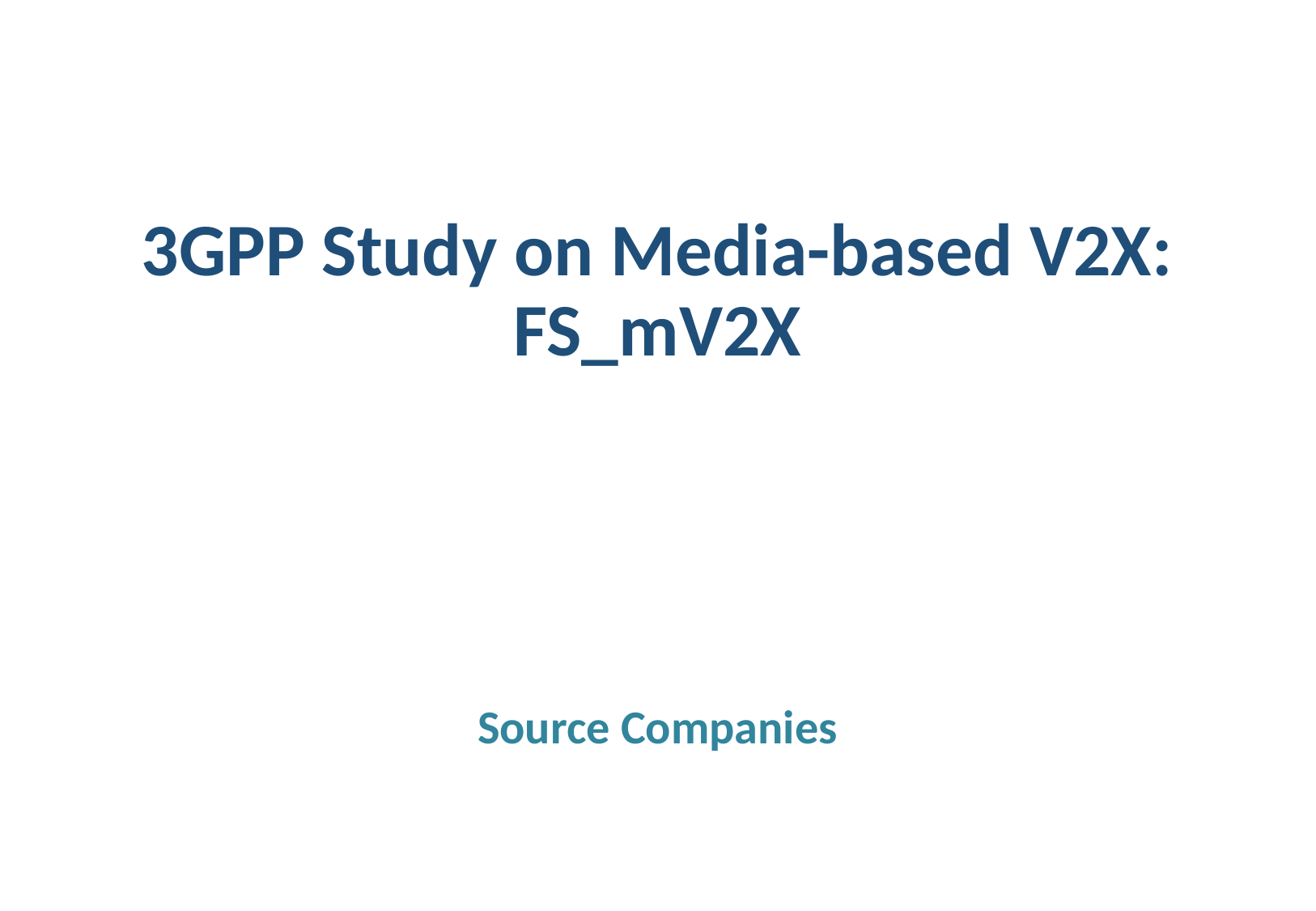

# 3GPP Study on Media-based V2X: FS_mV2X
Source Companies